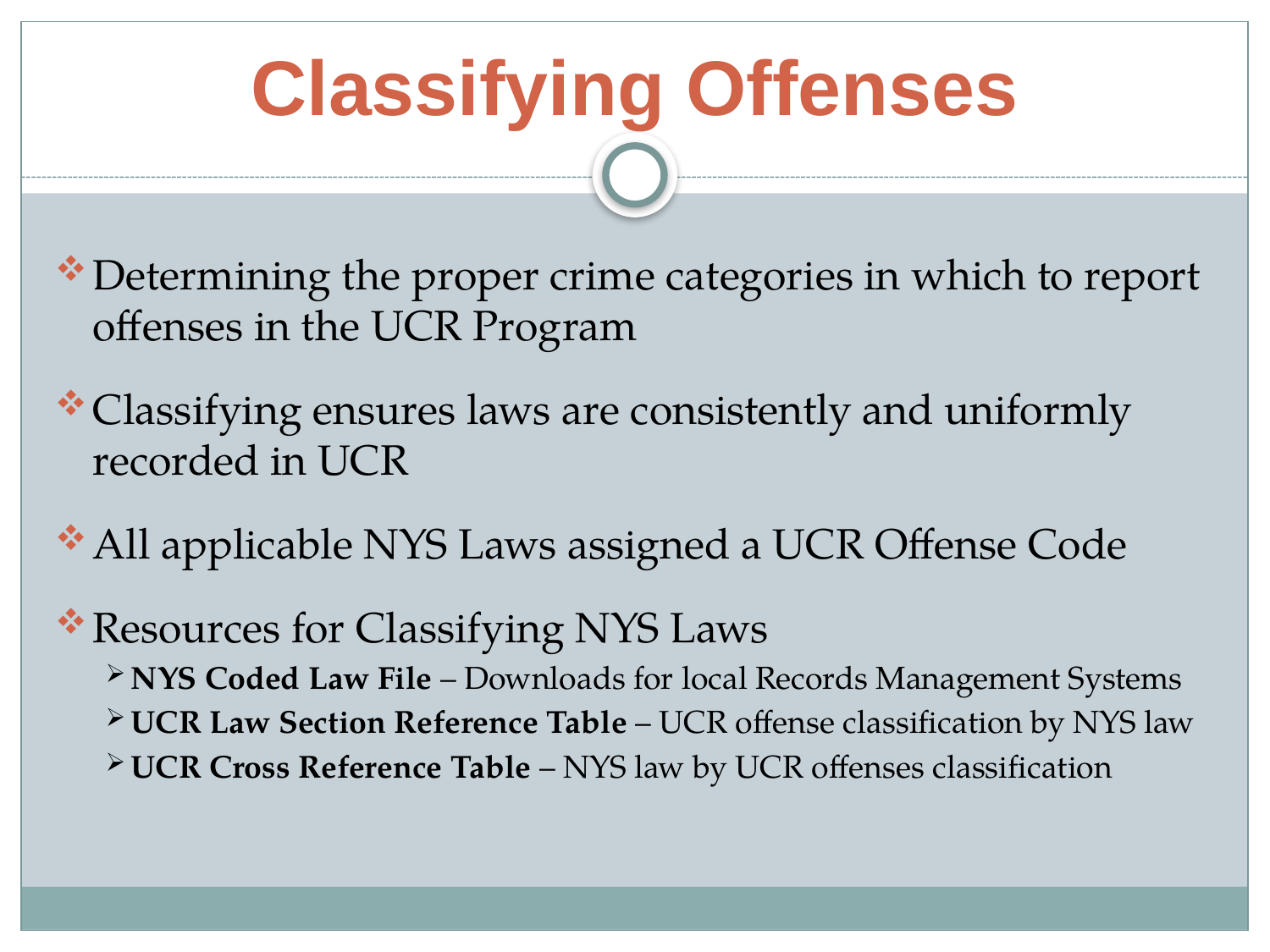

# Classifying Offenses

Determining the proper crime categories in which to report offenses in the UCR Program

Classifying ensures laws are consistently and uniformly recorded in UCR

All applicable NYS Laws assigned a UCR Offense Code

Resources for Classifying NYS Laws
NYS Coded Law File – Downloads for local Records Management Systems
UCR Law Section Reference Table – UCR offense classification by NYS law
UCR Cross Reference Table – NYS law by UCR offenses classification